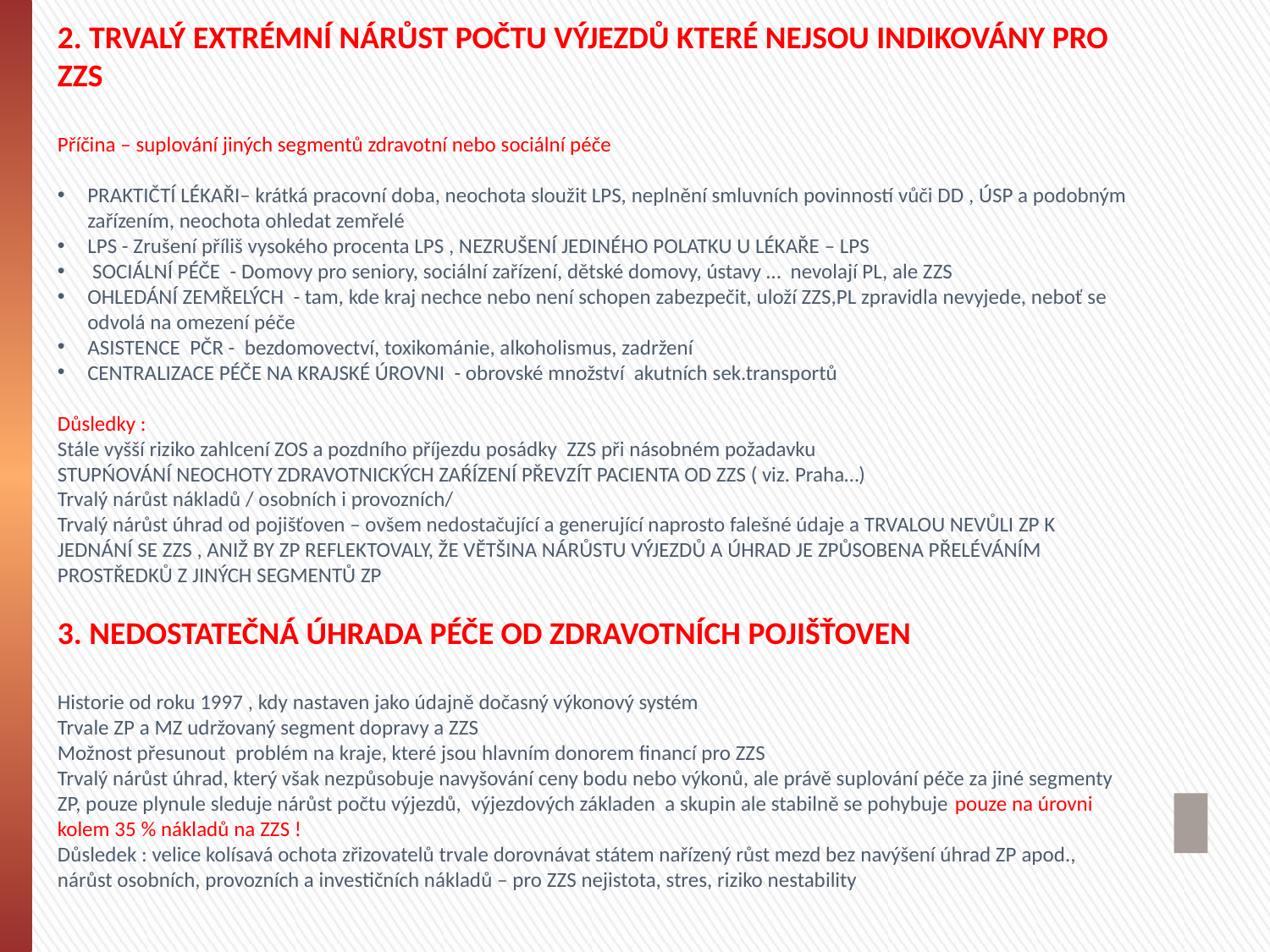

2. TRVALÝ EXTRÉMNÍ NÁRŮST POČTU VÝJEZDŮ KTERÉ NEJSOU INDIKOVÁNY PRO ZZS

Příčina – suplování jiných segmentů zdravotní nebo sociální péče

PRAKTIČTÍ LÉKAŘI– krátká pracovní doba, neochota sloužit LPS, neplnění smluvních povinností vůči DD , ÚSP a podobným zařízením, neochota ohledat zemřelé
LPS - Zrušení příliš vysokého procenta LPS , NEZRUŠENÍ JEDINÉHO POLATKU U LÉKAŘE – LPS
 SOCIÁLNÍ PÉČE  - Domovy pro seniory, sociální zařízení, dětské domovy, ústavy …  nevolají PL, ale ZZS
OHLEDÁNÍ ZEMŘELÝCH  - tam, kde kraj nechce nebo není schopen zabezpečit, uloží ZZS,PL zpravidla nevyjede, neboť se odvolá na omezení péče
ASISTENCE  PČR -  bezdomovectví, toxikománie, alkoholismus, zadržení
CENTRALIZACE PÉČE NA KRAJSKÉ ÚROVNI  - obrovské množství  akutních sek.transportů

Důsledky :
Stále vyšší riziko zahlcení ZOS a pozdního příjezdu posádky  ZZS při násobném požadavku
STUPŃOVÁNÍ NEOCHOTY ZDRAVOTNICKÝCH ZAŔÍZENÍ PŘEVZÍT PACIENTA OD ZZS ( viz. Praha…)
Trvalý nárůst nákladů / osobních i provozních/
Trvalý nárůst úhrad od pojišťoven – ovšem nedostačující a generující naprosto falešné údaje a TRVALOU NEVŮLI ZP K JEDNÁNÍ SE ZZS , ANIŽ BY ZP REFLEKTOVALY, ŽE VĚTŠINA NÁRŮSTU VÝJEZDŮ A ÚHRAD JE ZPŮSOBENA PŘELÉVÁNÍM PROSTŘEDKŮ Z JINÝCH SEGMENTŮ ZP

3. NEDOSTATEČNÁ ÚHRADA PÉČE OD ZDRAVOTNÍCH POJIŠŤOVEN

Historie od roku 1997 , kdy nastaven jako údajně dočasný výkonový systém
Trvale ZP a MZ udržovaný segment dopravy a ZZS
Možnost přesunout  problém na kraje, které jsou hlavním donorem financí pro ZZS
Trvalý nárůst úhrad, který však nezpůsobuje navyšování ceny bodu nebo výkonů, ale právě suplování péče za jiné segmenty ZP, pouze plynule sleduje nárůst počtu výjezdů,  výjezdových základen  a skupin ale stabilně se pohybuje pouze na úrovni kolem 35 % nákladů na ZZS !
Důsledek : velice kolísavá ochota zřizovatelů trvale dorovnávat státem nařízený růst mezd bez navýšení úhrad ZP apod.,  nárůst osobních, provozních a investičních nákladů – pro ZZS nejistota, stres, riziko nestability